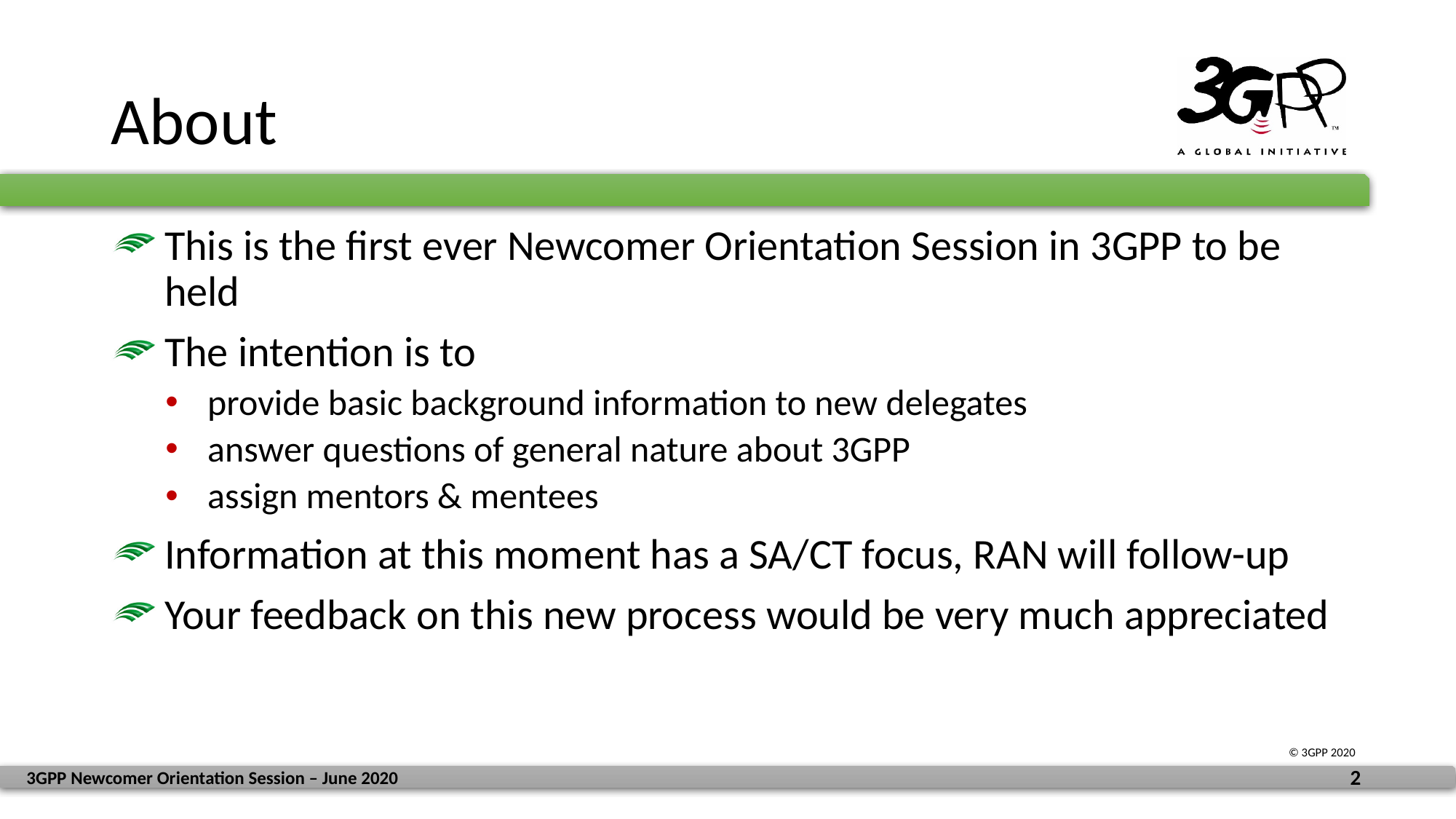

# About
This is the first ever Newcomer Orientation Session in 3GPP to be held
The intention is to
provide basic background information to new delegates
answer questions of general nature about 3GPP
assign mentors & mentees
Information at this moment has a SA/CT focus, RAN will follow-up
Your feedback on this new process would be very much appreciated